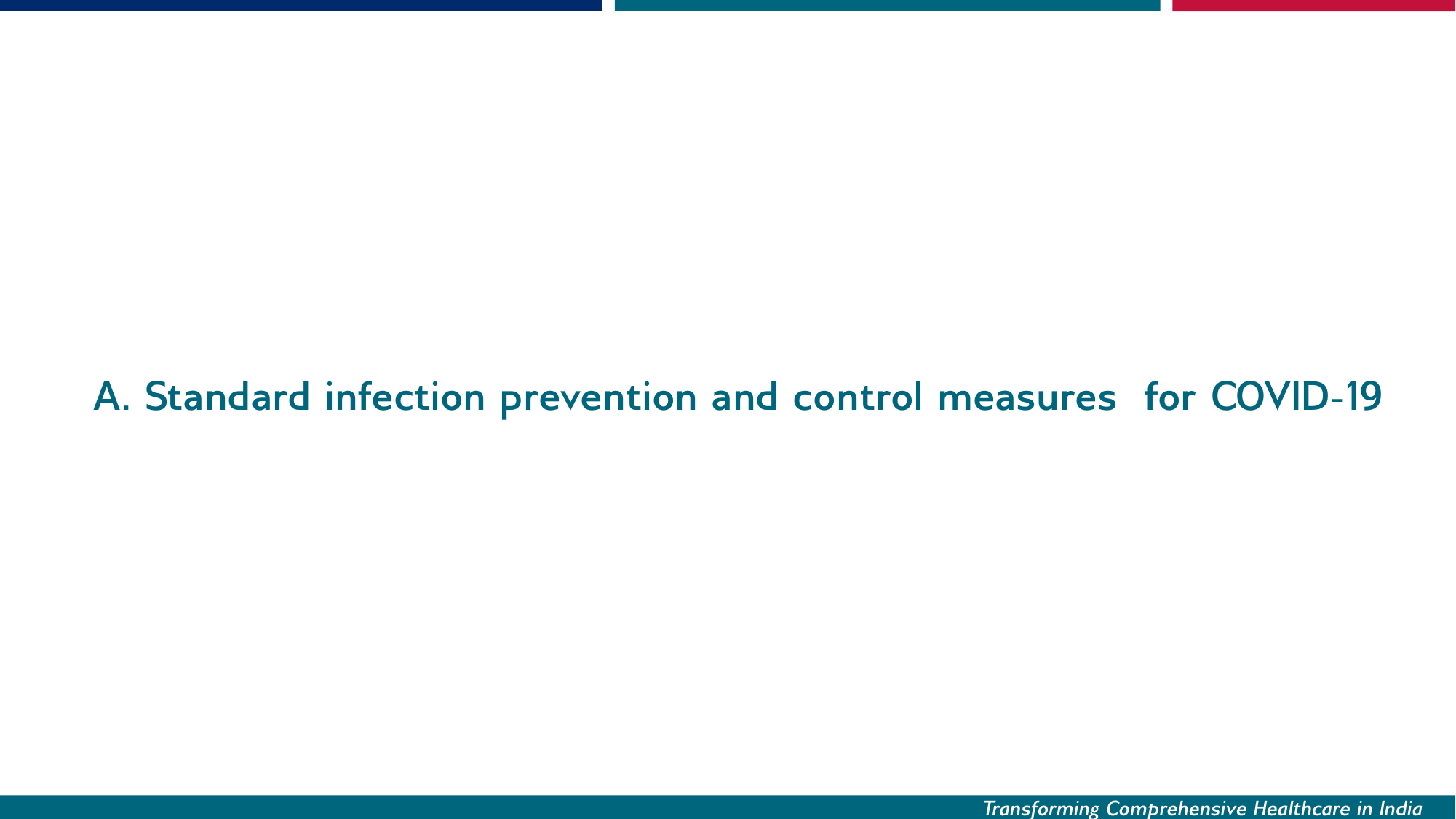

# A. Standard infection prevention and control measures  for COVID-19